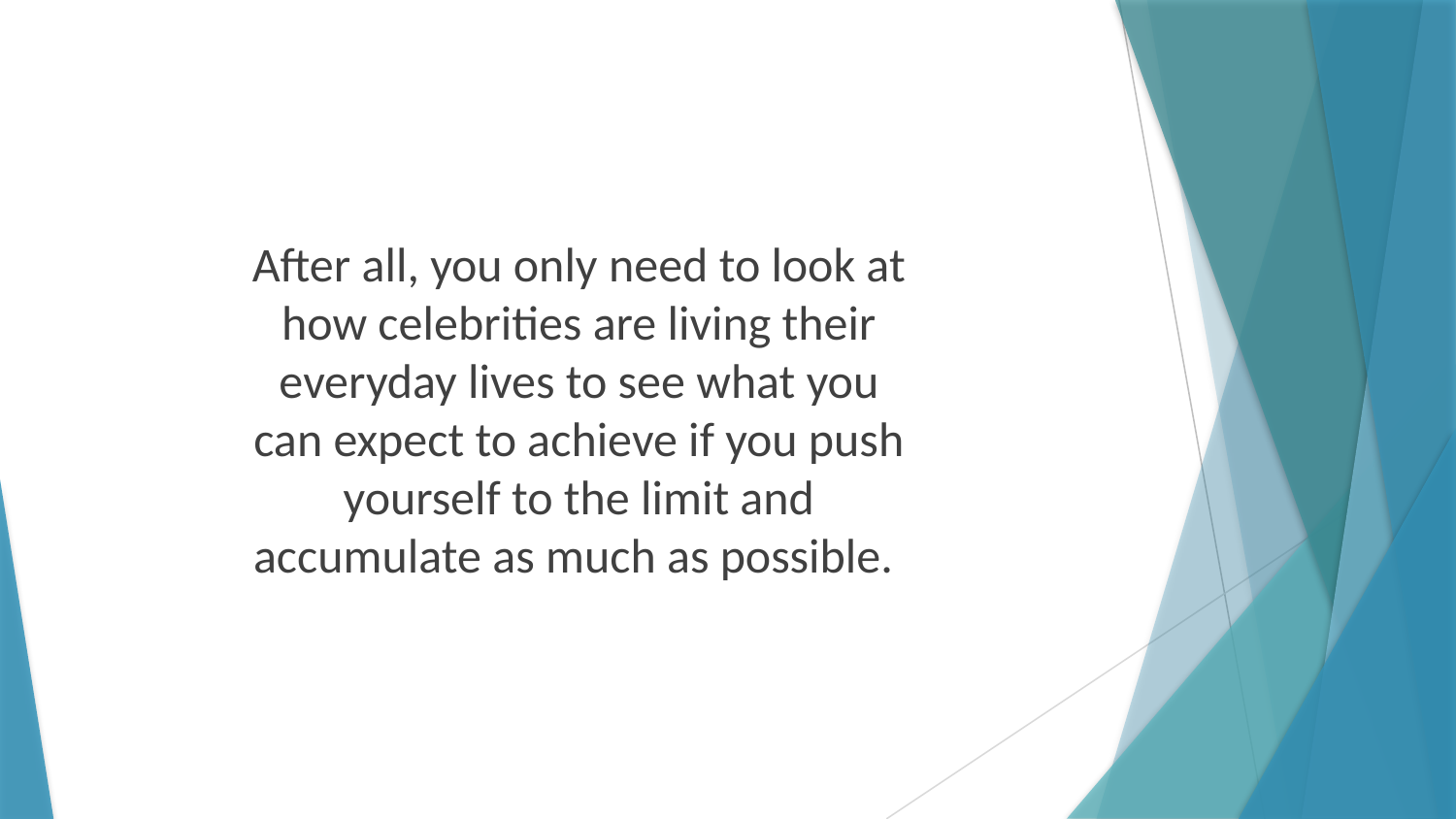

After all, you only need to look at how celebrities are living their everyday lives to see what you can expect to achieve if you push yourself to the limit and accumulate as much as possible.